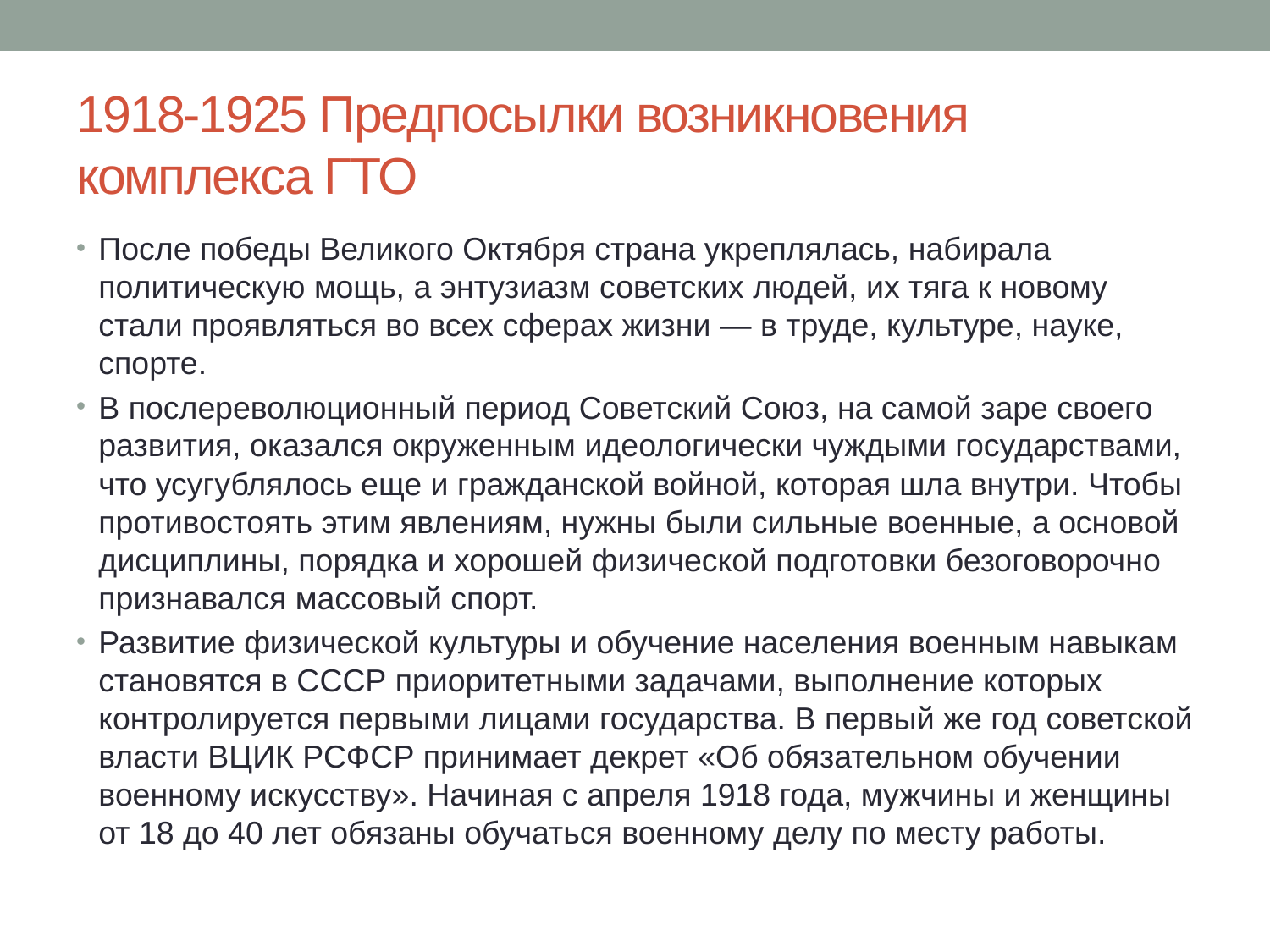

# 1918-1925 Предпосылки возникновения комплекса ГТО
После победы Великого Октября страна укреплялась, набирала политическую мощь, а энтузиазм советских людей, их тяга к новому стали проявляться во всех сферах жизни — в труде, культуре, науке, спорте.
В послереволюционный период Советский Союз, на самой заре своего развития, оказался окруженным идеологически чуждыми государствами, что усугублялось еще и гражданской войной, которая шла внутри. Чтобы противостоять этим явлениям, нужны были сильные военные, а основой дисциплины, порядка и хорошей физической подготовки безоговорочно признавался массовый спорт.
Развитие физической культуры и обучение населения военным навыкам становятся в СССР приоритетными задачами, выполнение которых контролируется первыми лицами государства. В первый же год советской власти ВЦИК РСФСР принимает декрет «Об обязательном обучении военному искусству». Начиная с апреля 1918 года, мужчины и женщины от 18 до 40 лет обязаны обучаться военному делу по месту работы.